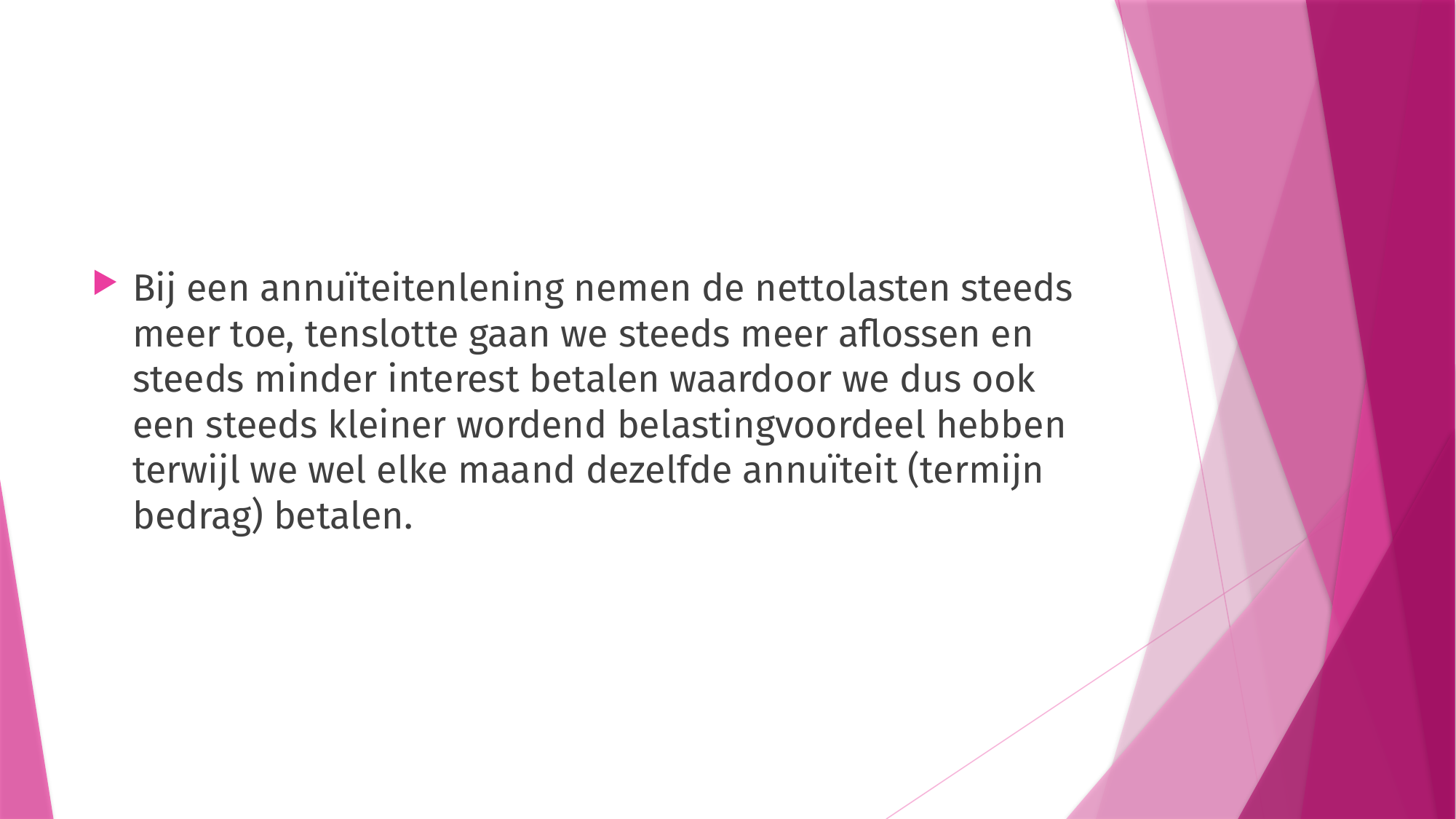

#
Bij een annuïteitenlening nemen de nettolasten steeds meer toe, tenslotte gaan we steeds meer aflossen en steeds minder interest betalen waardoor we dus ook een steeds kleiner wordend belastingvoordeel hebben terwijl we wel elke maand dezelfde annuïteit (termijn bedrag) betalen.